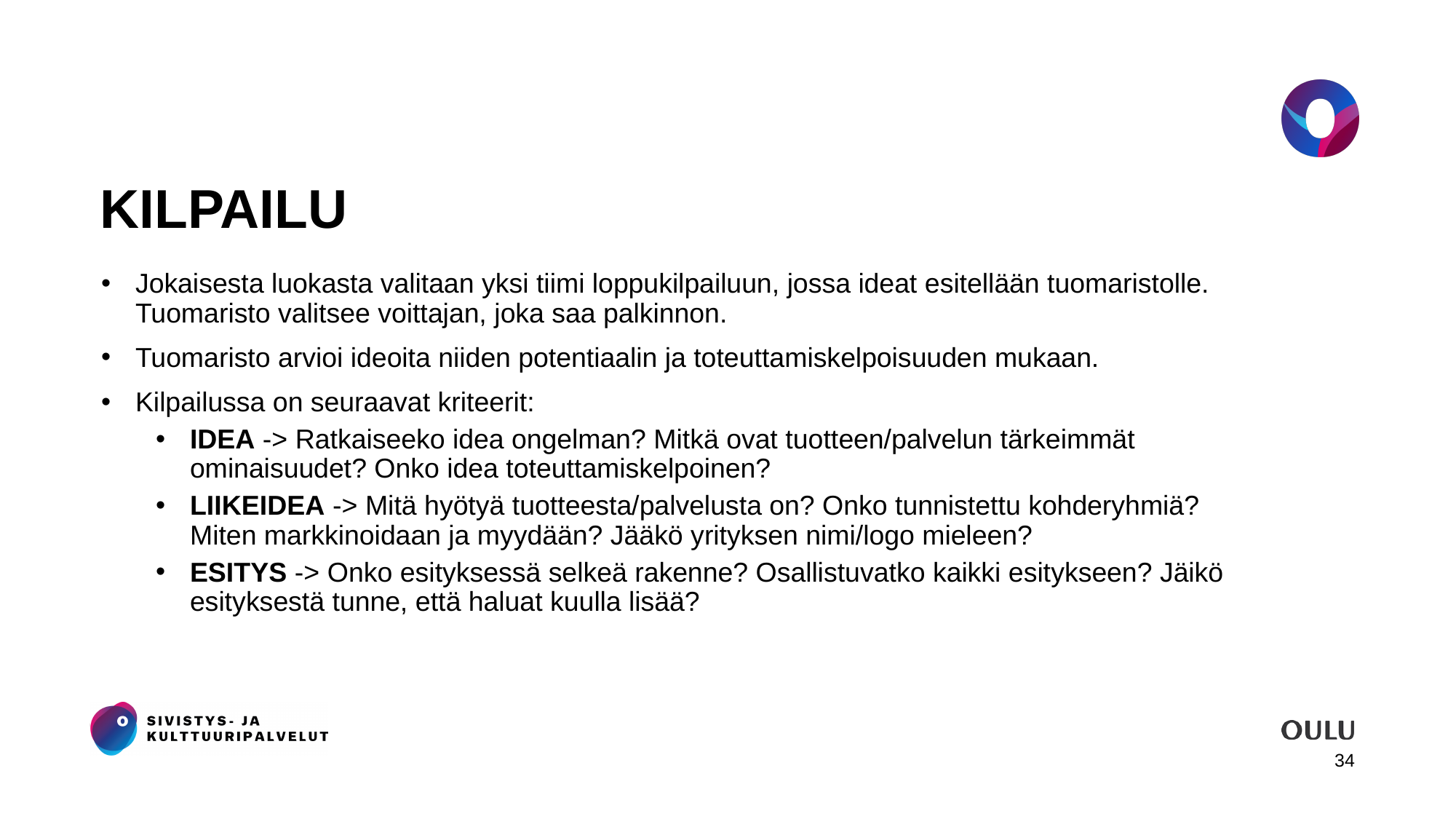

# KILPAILU
Jokaisesta luokasta valitaan yksi tiimi loppukilpailuun, jossa ideat esitellään tuomaristolle. Tuomaristo valitsee voittajan, joka saa palkinnon.
Tuomaristo arvioi ideoita niiden potentiaalin ja toteuttamiskelpoisuuden mukaan.
Kilpailussa on seuraavat kriteerit:
IDEA -> Ratkaiseeko idea ongelman? Mitkä ovat tuotteen/palvelun tärkeimmät ominaisuudet? Onko idea toteuttamiskelpoinen?
LIIKEIDEA -> Mitä hyötyä tuotteesta/palvelusta on? Onko tunnistettu kohderyhmiä? Miten markkinoidaan ja myydään? Jääkö yrityksen nimi/logo mieleen?
ESITYS -> Onko esityksessä selkeä rakenne? Osallistuvatko kaikki esitykseen? Jäikö esityksestä tunne, että haluat kuulla lisää?

34